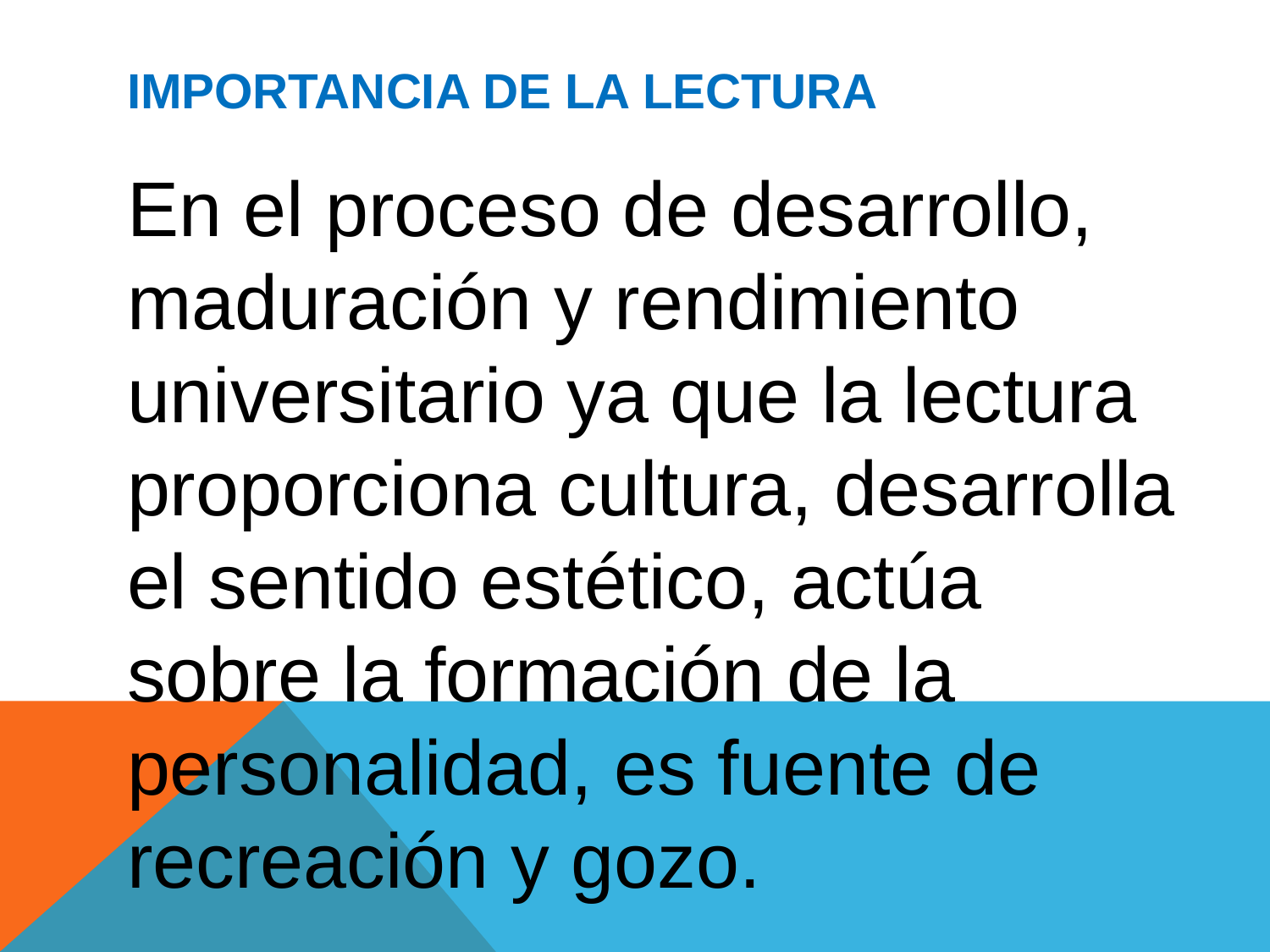

# Importancia de la lectura
En el proceso de desarrollo, maduración y rendimiento universitario ya que la lectura proporciona cultura, desarrolla el sentido estético, actúa sobre la formación de la personalidad, es fuente de recreación y gozo.